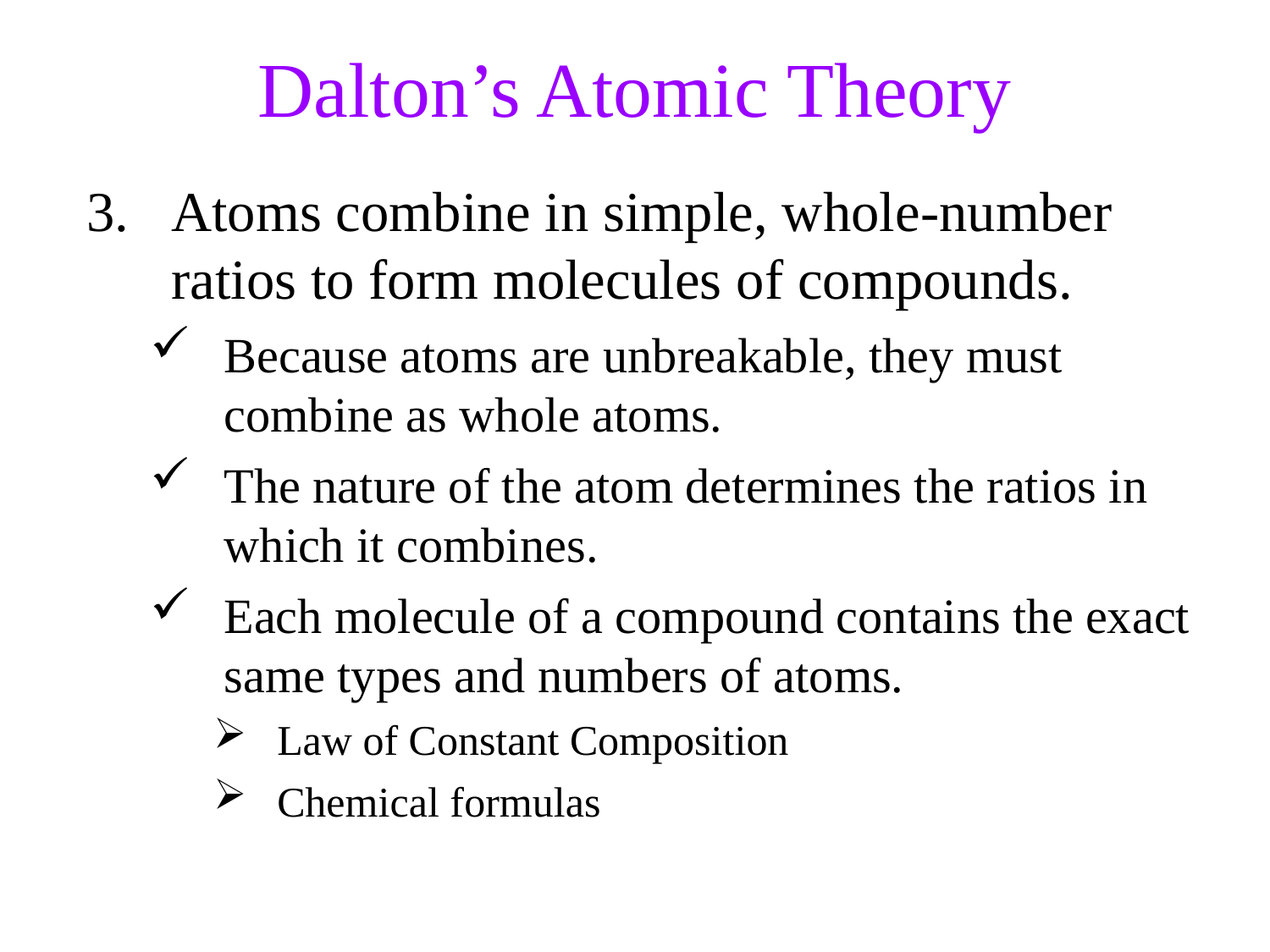

Dalton’s Atomic Theory
Atoms combine in simple, whole-number ratios to form molecules of compounds.
Because atoms are unbreakable, they must combine as whole atoms.
The nature of the atom determines the ratios in which it combines.
Each molecule of a compound contains the exact same types and numbers of atoms.
Law of Constant Composition
Chemical formulas